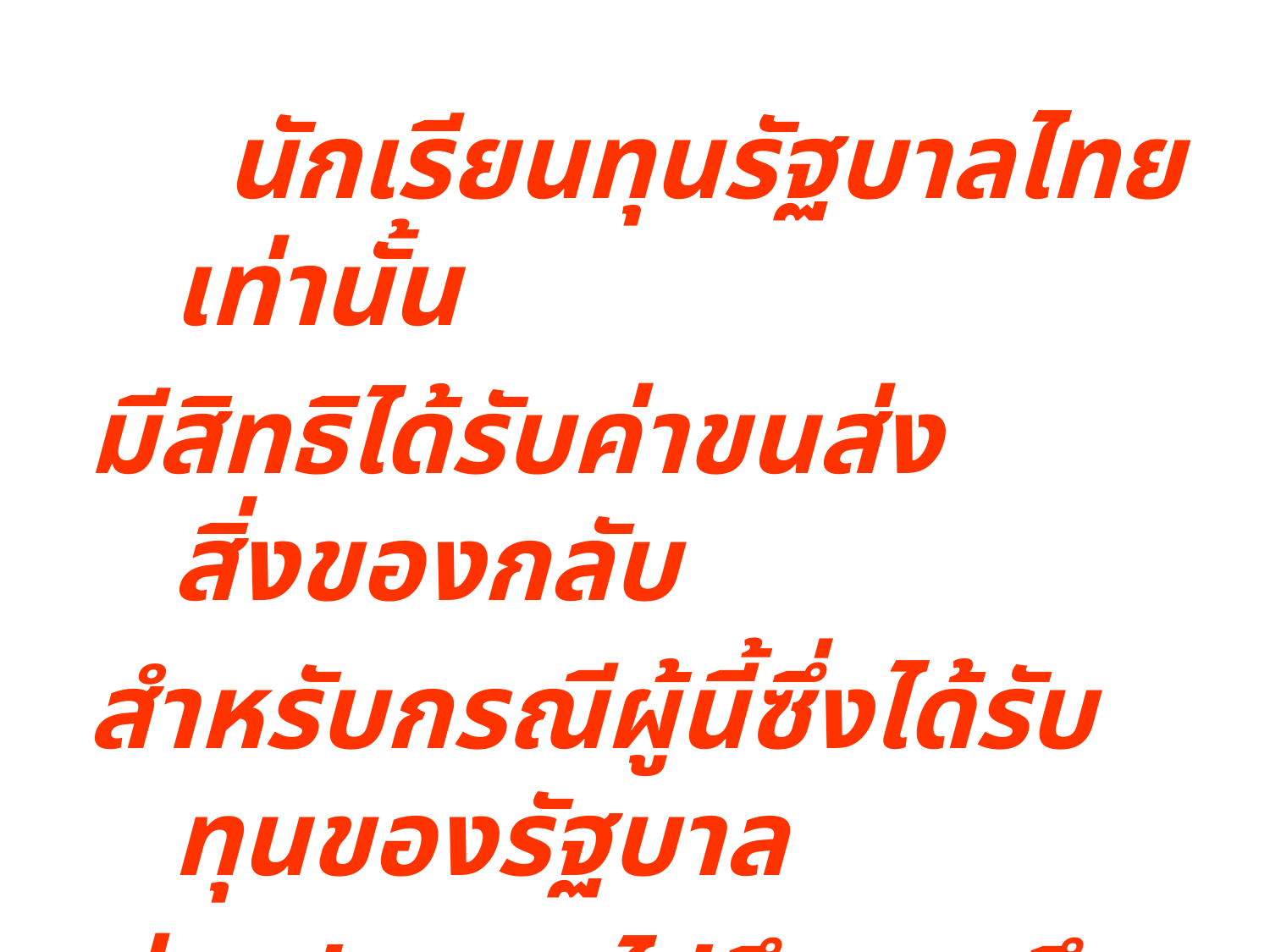

นักเรียนทุนรัฐบาลไทยเท่านั้น
มีสิทธิได้รับค่าขนส่งสิ่งของกลับ
สำหรับกรณีผู้นี้ซึ่งได้รับทุนของรัฐบาล
ต่างประเทศไปศึกษา  จึงไม่มีสิทธิได้รับ
ค่าขนส่งสิ่งของดังกล่าว